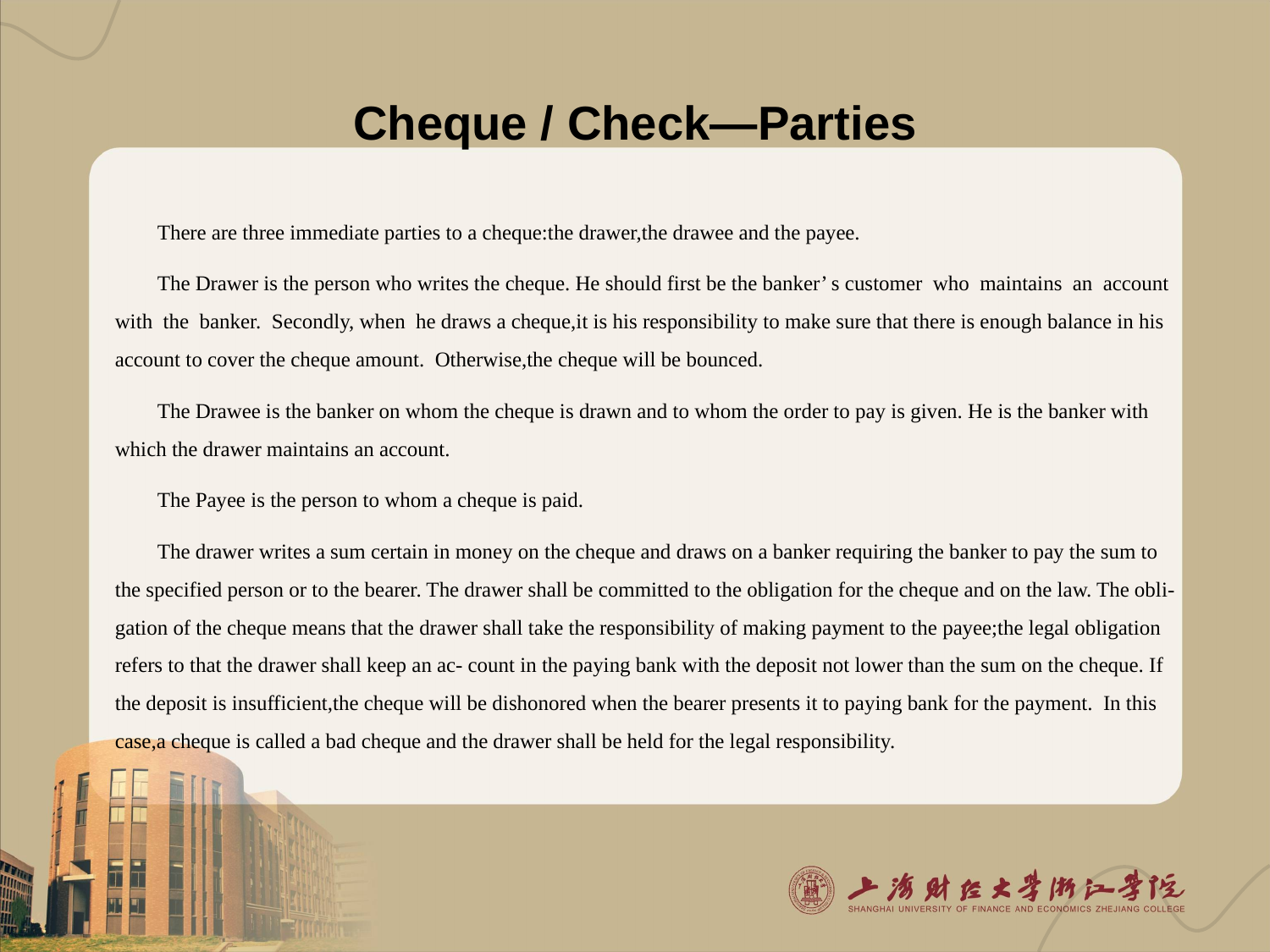

# Cheque / Check—Parties
There are three immediate parties to a cheque:the drawer,the drawee and the payee.
The Drawer is the person who writes the cheque. He should first be the banker’ s customer  who  maintains  an  account  with  the  banker.  Secondly, when  he draws a cheque,it is his responsibility to make sure that there is enough balance in his account to cover the cheque amount.  Otherwise,the cheque will be bounced.
The Drawee is the banker on whom the cheque is drawn and to whom the order to pay is given. He is the banker with which the drawer maintains an account.
The Payee is the person to whom a cheque is paid.
The drawer writes a sum certain in money on the cheque and draws on a banker requiring the banker to pay the sum to the specified person or to the bearer. The drawer shall be committed to the obligation for the cheque and on the law. The obli- gation of the cheque means that the drawer shall take the responsibility of making payment to the payee;the legal obligation refers to that the drawer shall keep an ac- count in the paying bank with the deposit not lower than the sum on the cheque. If the deposit is insufficient,the cheque will be dishonored when the bearer presents it to paying bank for the payment.  In this case,a cheque is called a bad cheque and the drawer shall be held for the legal responsibility.